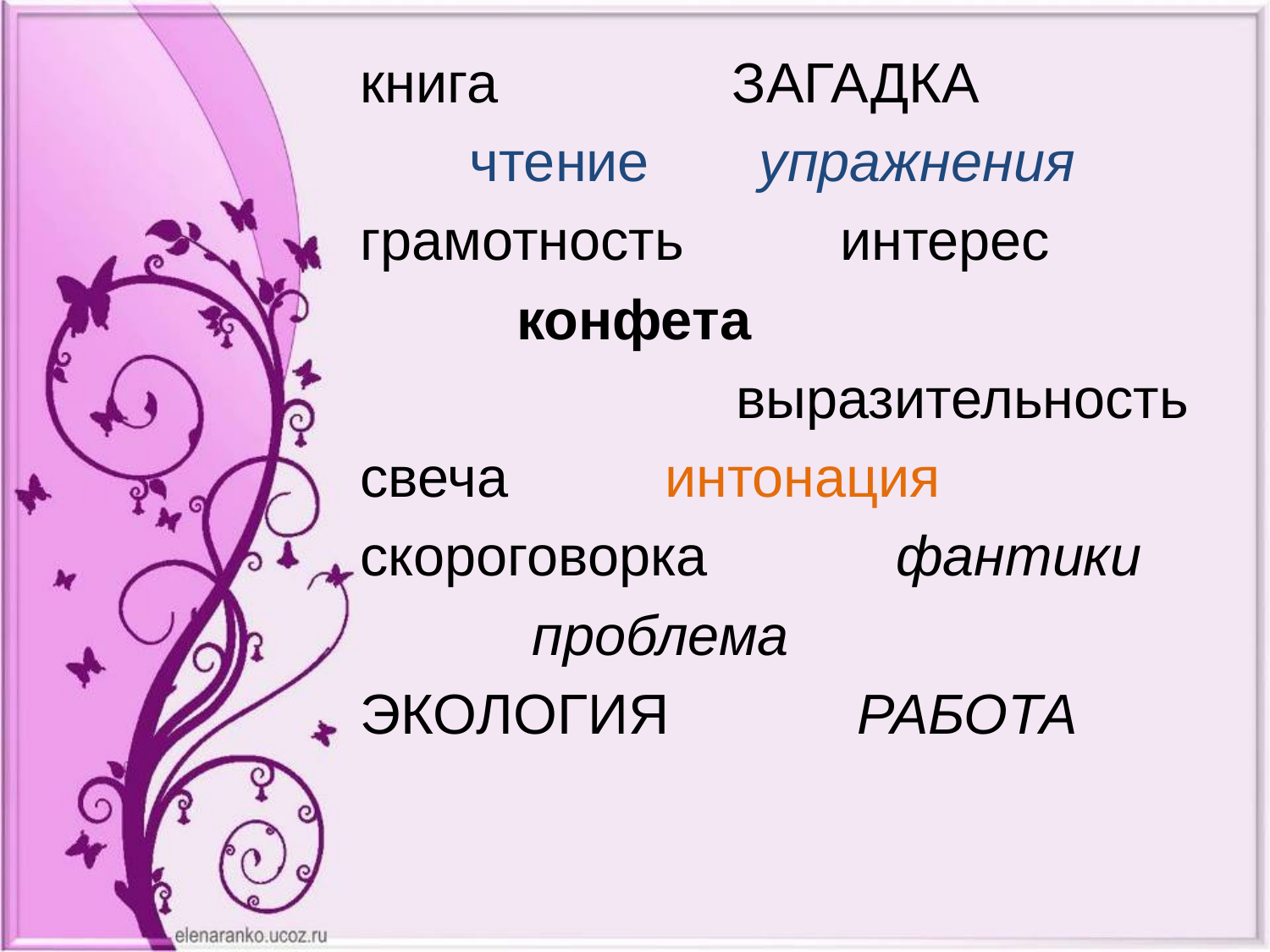

книга               ЗАГАДКА
       чтение       упражнения
грамотность          интерес
          конфета
                        выразительность
свеча          интонация
скороговорка            фантики
           проблема
ЭКОЛОГИЯ            РАБОТА